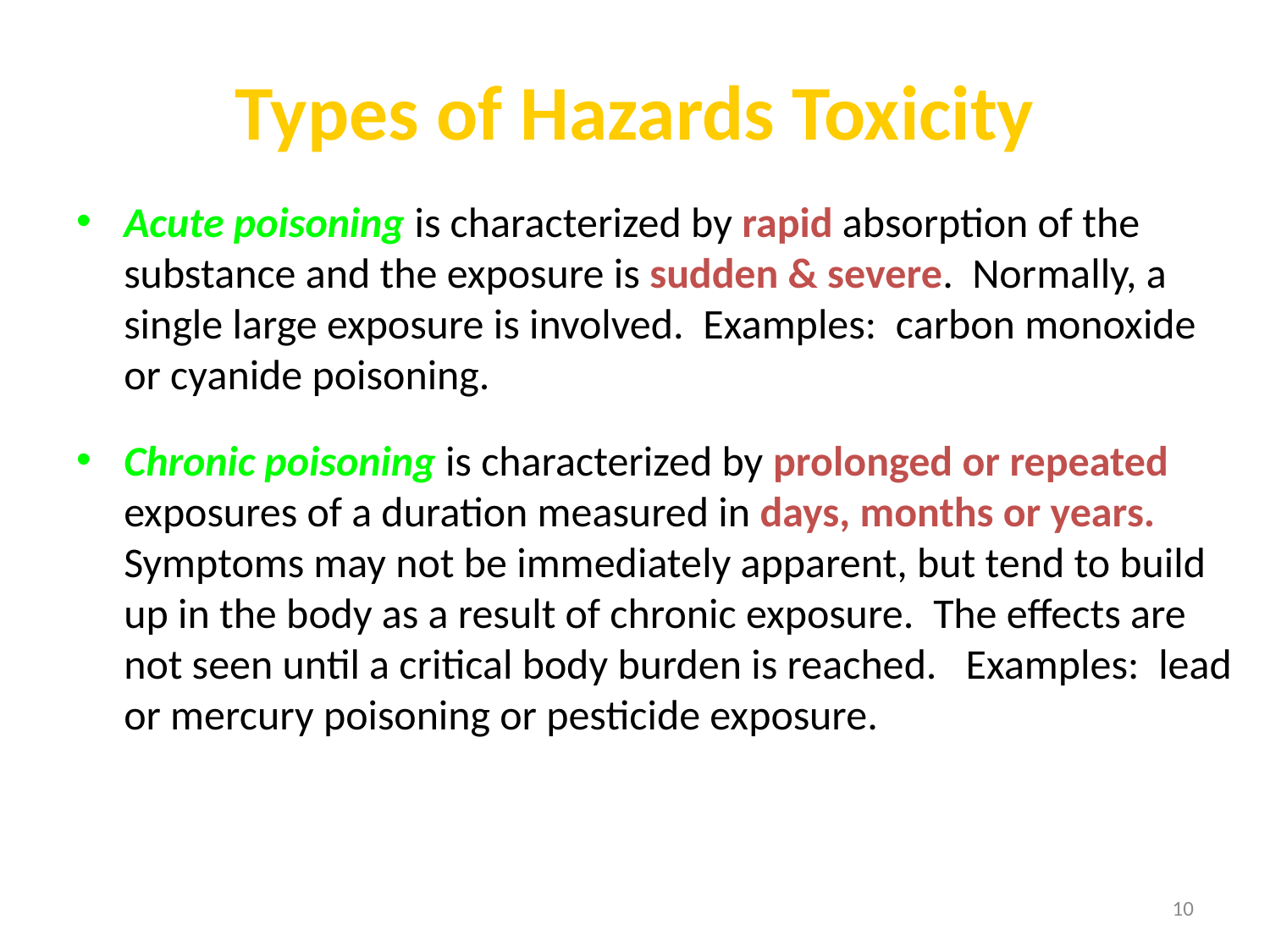

# Types of Hazards Toxicity
Acute poisoning is characterized by rapid absorption of the substance and the exposure is sudden & severe.  Normally, a single large exposure is involved.  Examples:  carbon monoxide or cyanide poisoning.

Chronic poisoning is characterized by prolonged or repeated exposures of a duration measured in days, months or years.  Symptoms may not be immediately apparent, but tend to build up in the body as a result of chronic exposure.  The effects are not seen until a critical body burden is reached.   Examples:  lead or mercury poisoning or pesticide exposure.

10